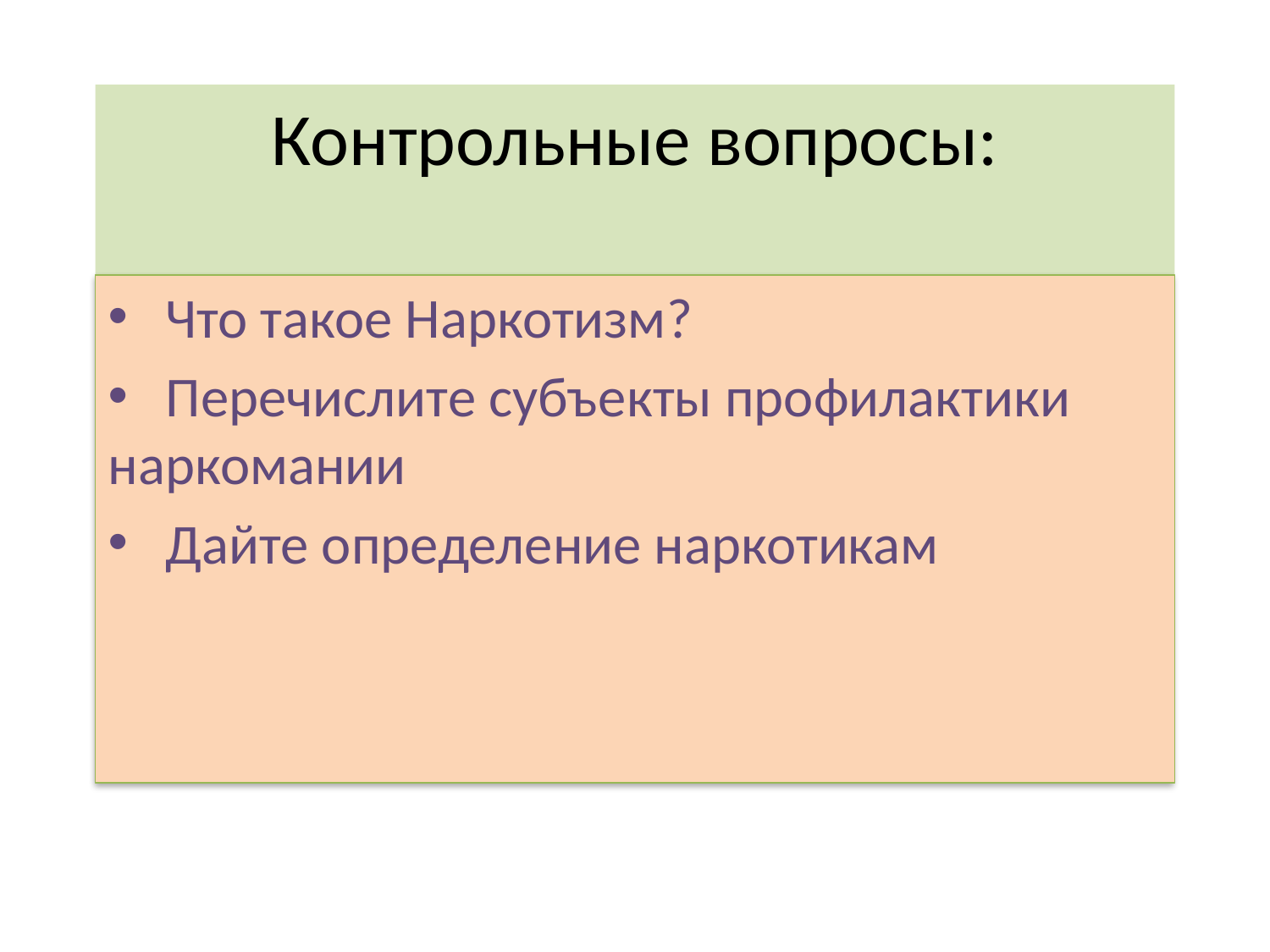

# Контрольные вопросы:
   Что такое Наркотизм?
   Перечислите субъекты профилактики наркомании
   Дайте определение наркотикам